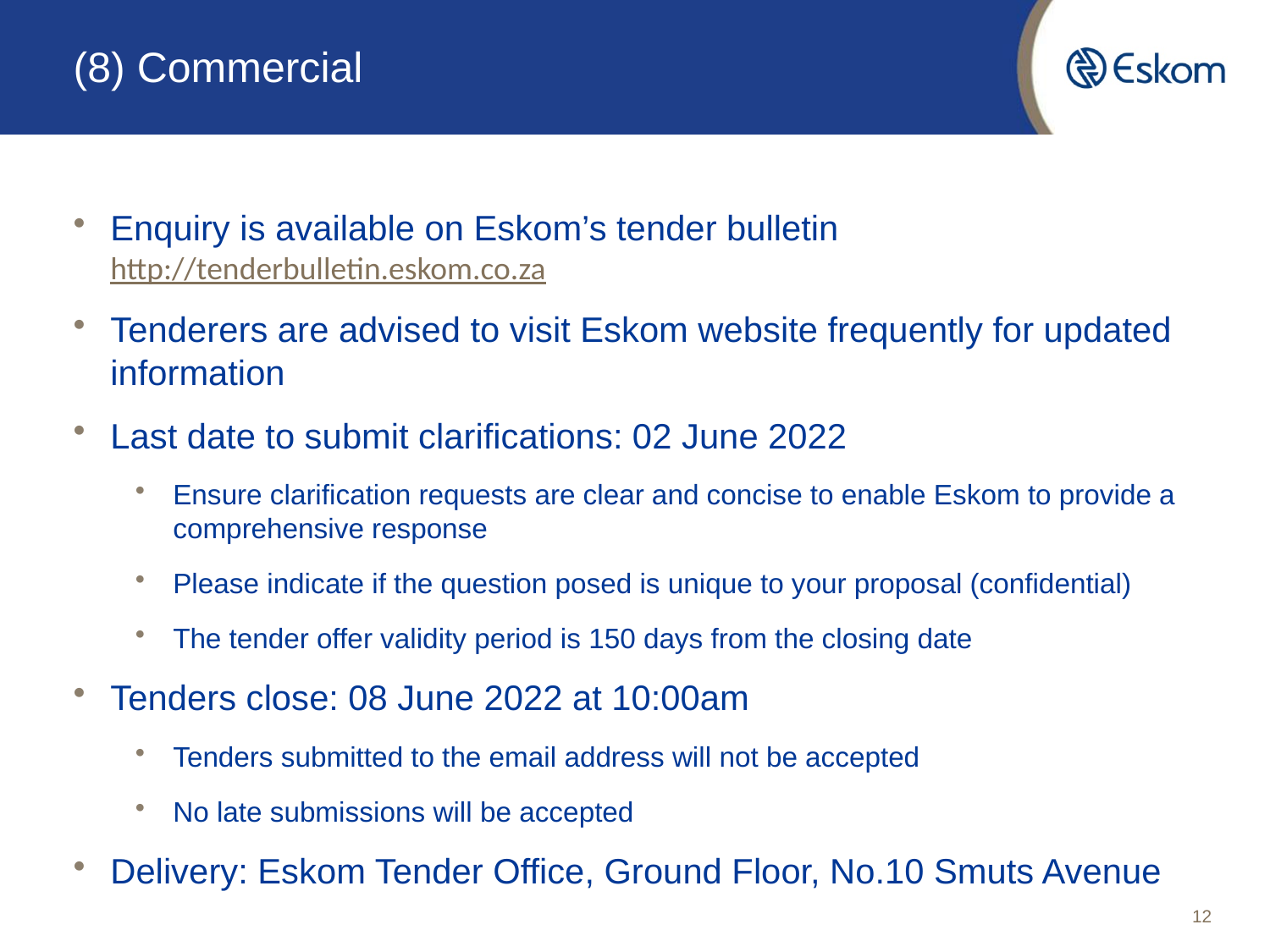

# (8) Commercial
Enquiry is available on Eskom’s tender bulletin http://tenderbulletin.eskom.co.za
Tenderers are advised to visit Eskom website frequently for updated information
Last date to submit clarifications: 02 June 2022
Ensure clarification requests are clear and concise to enable Eskom to provide a comprehensive response
Please indicate if the question posed is unique to your proposal (confidential)
The tender offer validity period is 150 days from the closing date
Tenders close: 08 June 2022 at 10:00am
Tenders submitted to the email address will not be accepted
No late submissions will be accepted
Delivery: Eskom Tender Office, Ground Floor, No.10 Smuts Avenue
12